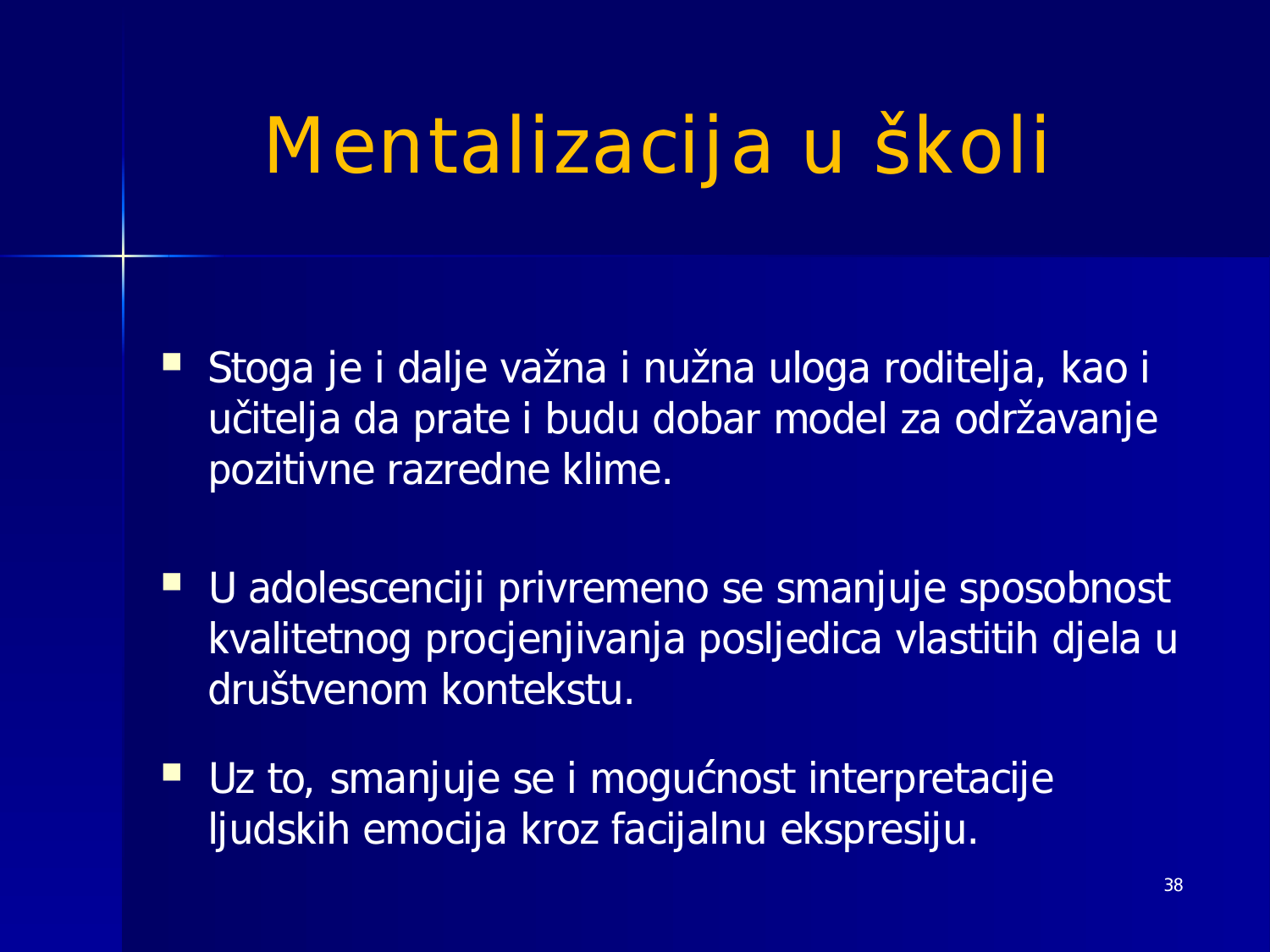

# Mentalizacija u školi

Stoga je i dalje važna i nužna uloga roditelja, kao i učitelja da prate i budu dobar model za održavanje pozitivne razredne klime.

U adolescenciji privremeno se smanjuje sposobnost kvalitetnog procjenjivanja posljedica vlastitih djela u društvenom kontekstu.

Uz to, smanjuje se i mogućnost interpretacije ljudskih emocija kroz facijalnu ekspresiju.

38